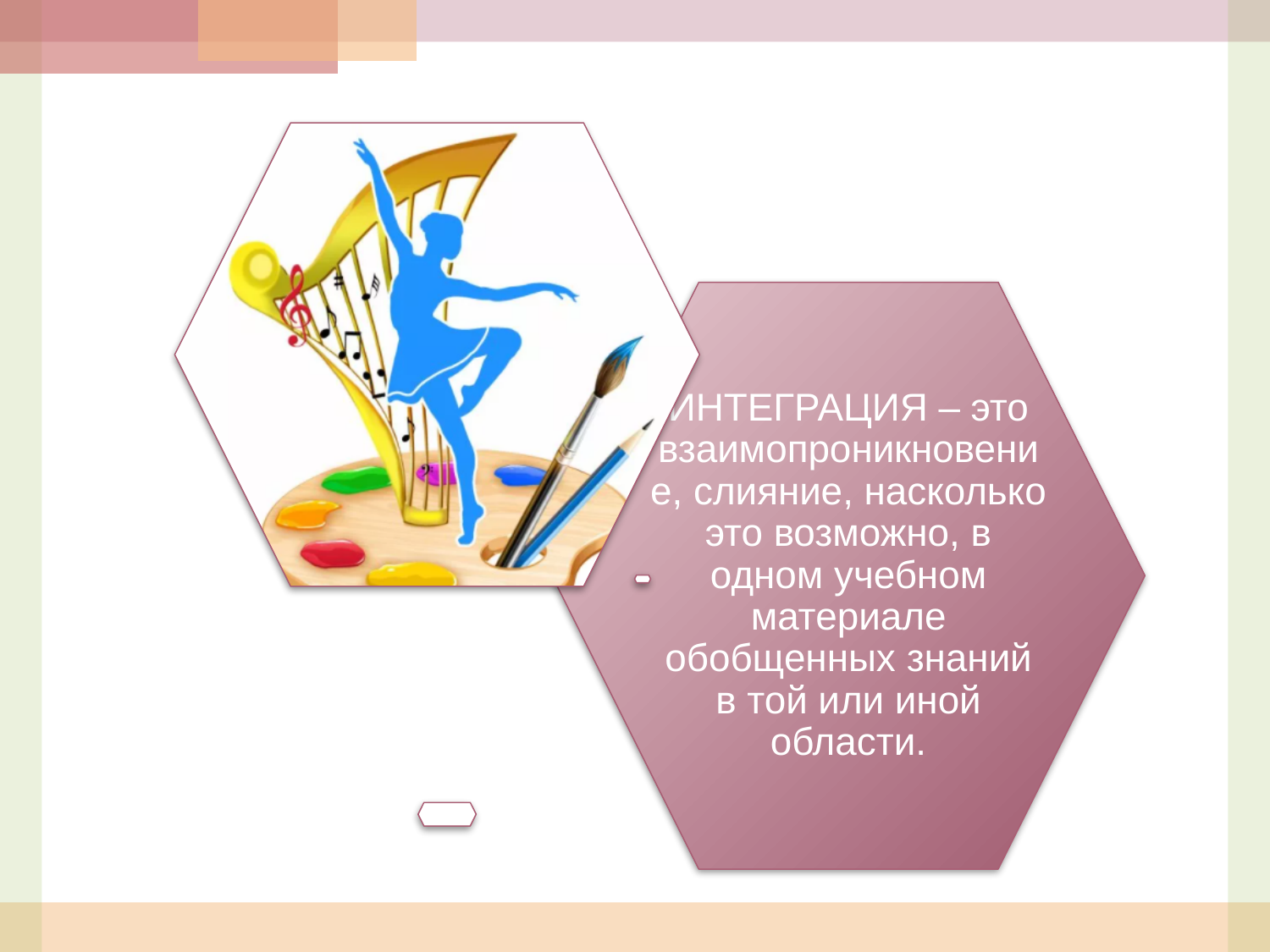

ИНТЕГРАЦИЯ – это взаимопроникновение, слияние, насколько это возможно, в одном учебном материале обобщенных знаний в той или иной области.